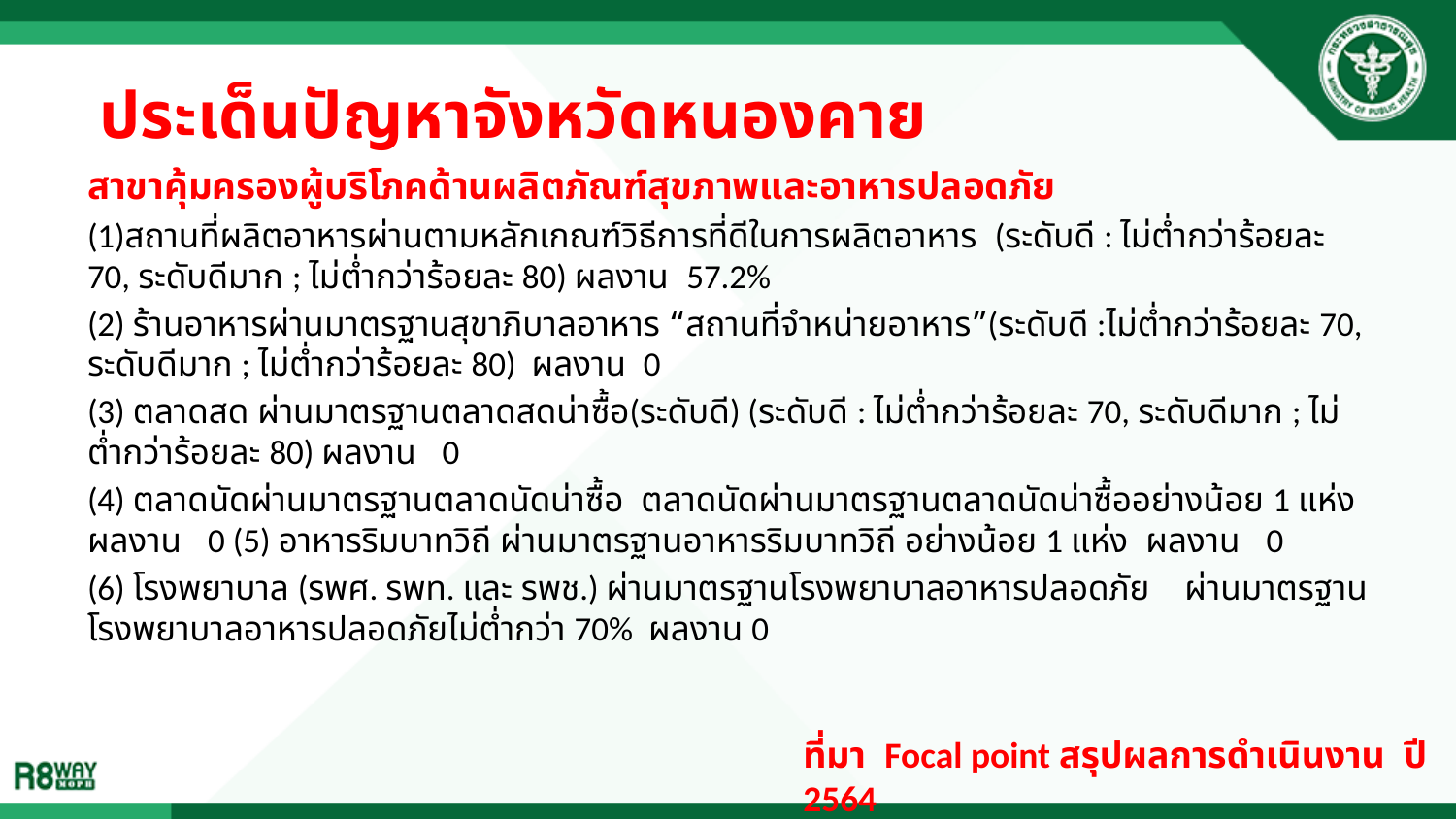

# ประเด็นปัญหาจังหวัดหนองคาย
สาขาคุ้มครองผู้บริโภคด้านผลิตภัณฑ์สุขภาพและอาหารปลอดภัย
(1)สถานที่ผลิตอาหารผ่านตามหลักเกณฑ์วิธีการที่ดีในการผลิตอาหาร  (ระดับดี : ไม่ต่ำกว่าร้อยละ 70, ระดับดีมาก ; ไม่ต่ำกว่าร้อยละ 80) ผลงาน  57.2%
(2) ร้านอาหารผ่านมาตรฐานสุขาภิบาลอาหาร “สถานที่จำหน่ายอาหาร”(ระดับดี :ไม่ต่ำกว่าร้อยละ 70, ระดับดีมาก ; ไม่ต่ำกว่าร้อยละ 80)  ผลงาน  0
(3) ตลาดสด ผ่านมาตรฐานตลาดสดน่าซื้อ(ระดับดี) (ระดับดี : ไม่ต่ำกว่าร้อยละ 70, ระดับดีมาก ; ไม่ต่ำกว่าร้อยละ 80) ผลงาน   0
(4) ตลาดนัดผ่านมาตรฐานตลาดนัดน่าซื้อ  ตลาดนัดผ่านมาตรฐานตลาดนัดน่าซื้ออย่างน้อย 1 แห่ง  ผลงาน   0 (5) อาหารริมบาทวิถี ผ่านมาตรฐานอาหารริมบาทวิถี อย่างน้อย 1 แห่ง  ผลงาน   0
(6) โรงพยาบาล (รพศ. รพท. และ รพช.) ผ่านมาตรฐานโรงพยาบาลอาหารปลอดภัย    ผ่านมาตรฐาน โรงพยาบาลอาหารปลอดภัยไม่ต่ำกว่า 70%  ผลงาน 0

ที่มา  Focal point สรุปผลการดำเนินงาน  ปี 2564